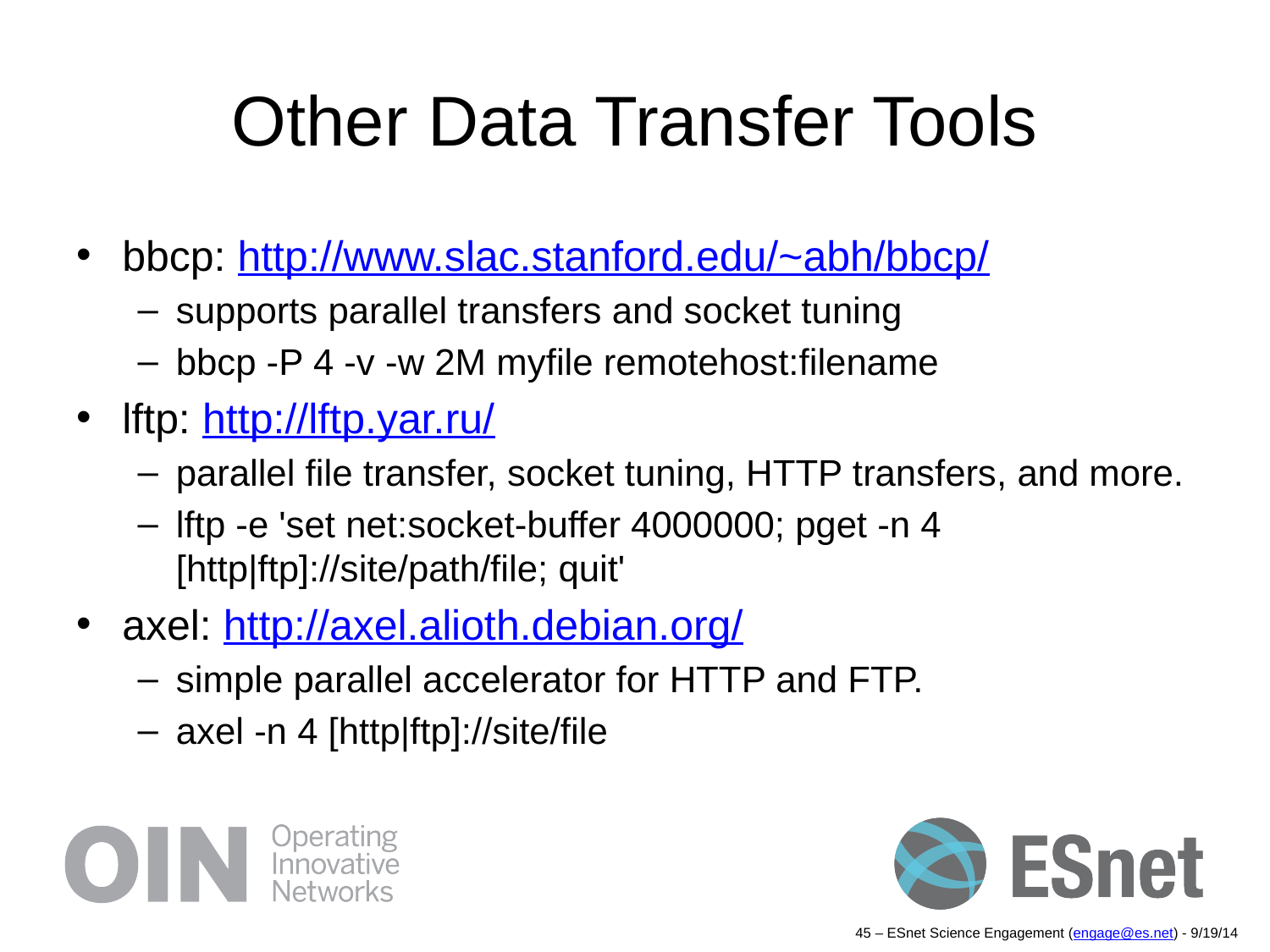

# Other Data Transfer Tools
bbcp: http://www.slac.stanford.edu/~abh/bbcp/
supports parallel transfers and socket tuning
bbcp -P 4 -v -w 2M myfile remotehost:filename
lftp: http://lftp.yar.ru/
parallel file transfer, socket tuning, HTTP transfers, and more.
lftp -e 'set net:socket-buffer 4000000; pget -n 4 [http|ftp]://site/path/file; quit'
axel: http://axel.alioth.debian.org/
simple parallel accelerator for HTTP and FTP.
axel -n 4 [http|ftp]://site/file
45 – ESnet Science Engagement (engage@es.net) - 9/19/14